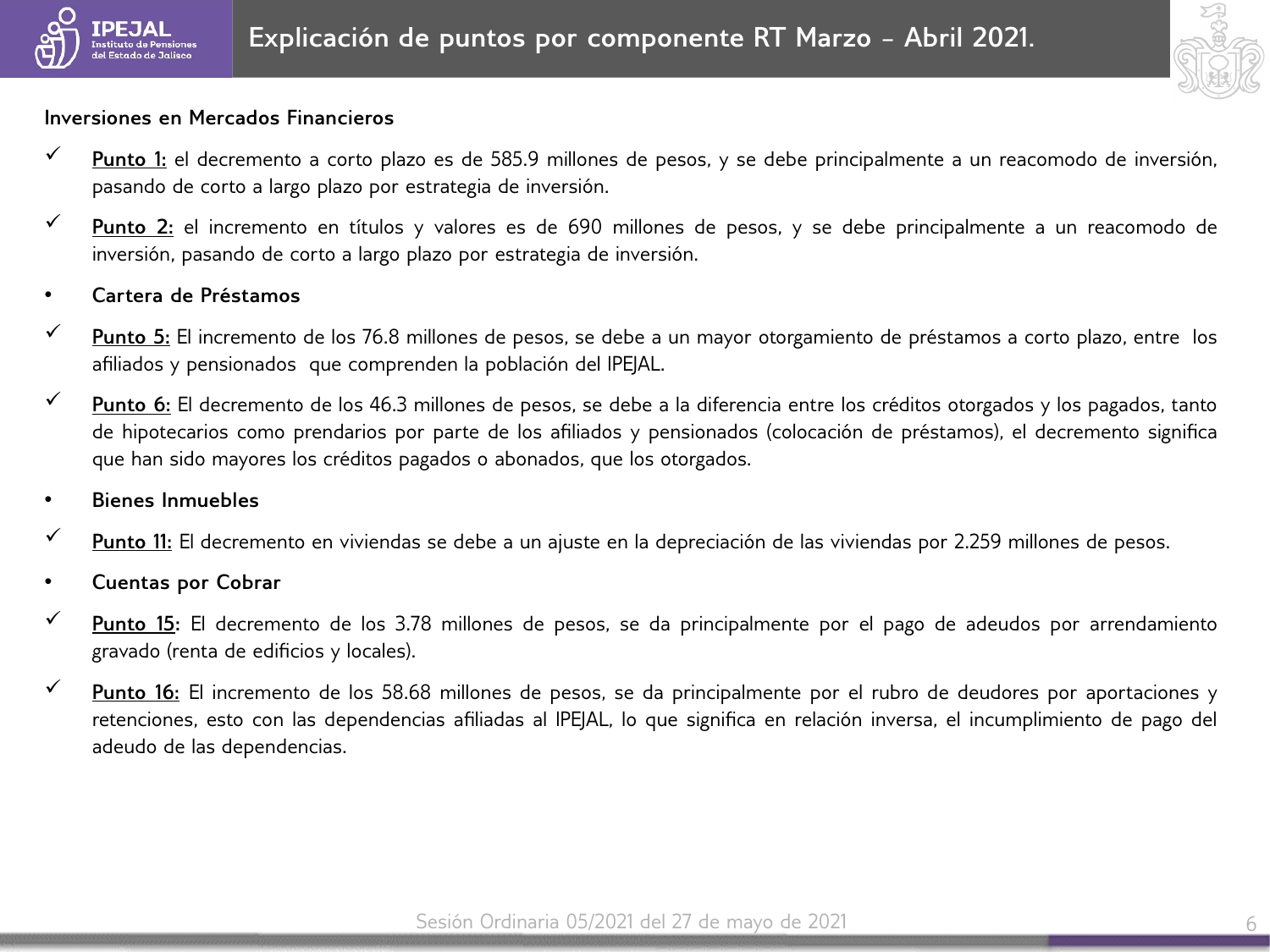

# Explicación de puntos por componente RT Marzo – Abril 2021.
Inversiones en Mercados Financieros
Punto 1: el decremento a corto plazo es de 585.9 millones de pesos, y se debe principalmente a un reacomodo de inversión, pasando de corto a largo plazo por estrategia de inversión.
Punto 2: el incremento en títulos y valores es de 690 millones de pesos, y se debe principalmente a un reacomodo de inversión, pasando de corto a largo plazo por estrategia de inversión.
Cartera de Préstamos
Punto 5: El incremento de los 76.8 millones de pesos, se debe a un mayor otorgamiento de préstamos a corto plazo, entre  los afiliados y pensionados  que comprenden la población del IPEJAL.
Punto 6: El decremento de los 46.3 millones de pesos, se debe a la diferencia entre los créditos otorgados y los pagados, tanto de hipotecarios como prendarios por parte de los afiliados y pensionados (colocación de préstamos), el decremento significa que han sido mayores los créditos pagados o abonados, que los otorgados.
Bienes Inmuebles
Punto 11: El decremento en viviendas se debe a un ajuste en la depreciación de las viviendas por 2.259 millones de pesos.
Cuentas por Cobrar
Punto 15: El decremento de los 3.78 millones de pesos, se da principalmente por el pago de adeudos por arrendamiento gravado (renta de edificios y locales).
Punto 16: El incremento de los 58.68 millones de pesos, se da principalmente por el rubro de deudores por aportaciones y retenciones, esto con las dependencias afiliadas al IPEJAL, lo que significa en relación inversa, el incumplimiento de pago del adeudo de las dependencias.
Sesión Ordinaria 05/2021 del 27 de mayo de 2021
6